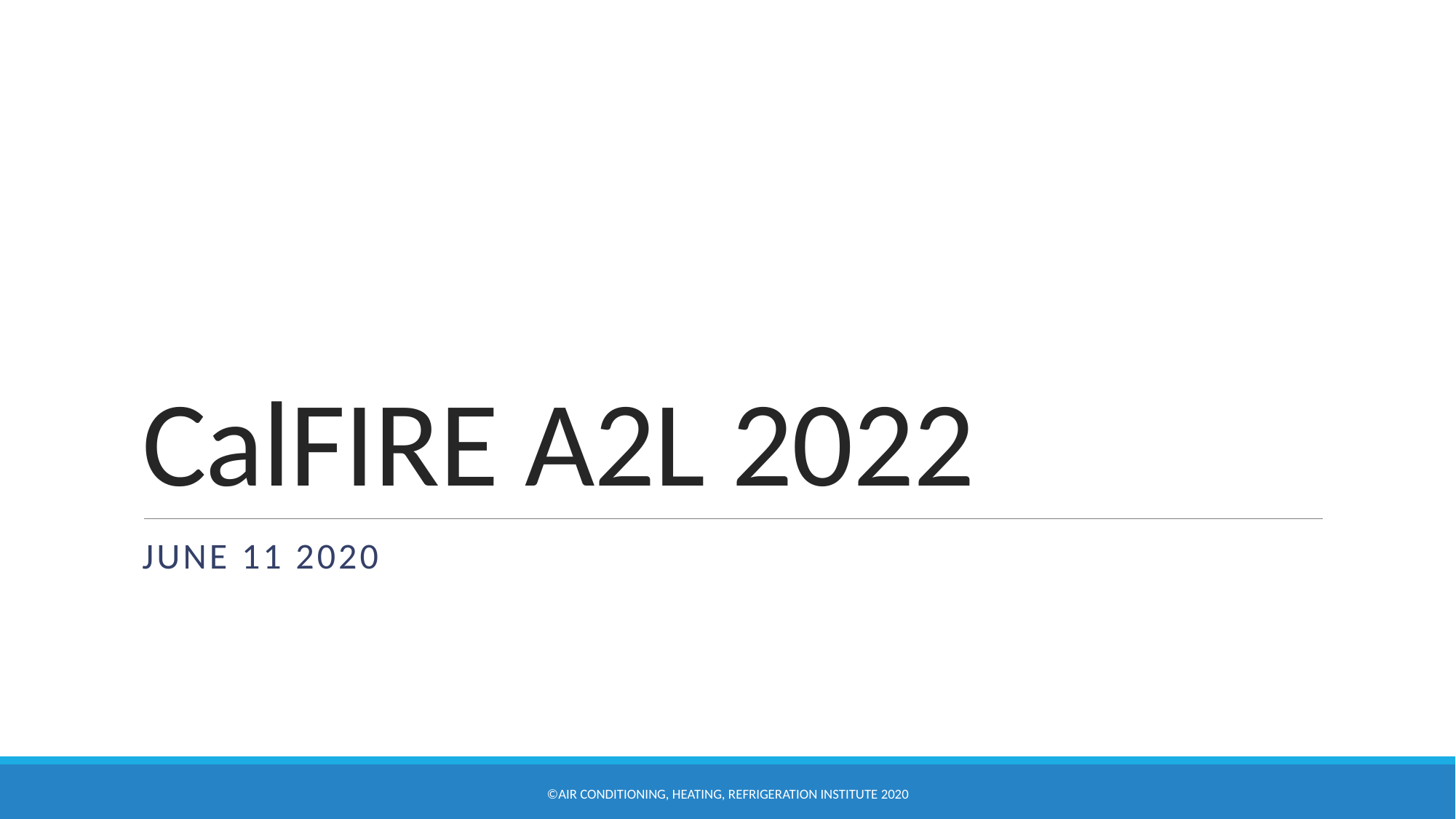

# CalFIRE A2L 2022
June 11 2020
©Air Conditioning, Heating, Refrigeration Institute 2020